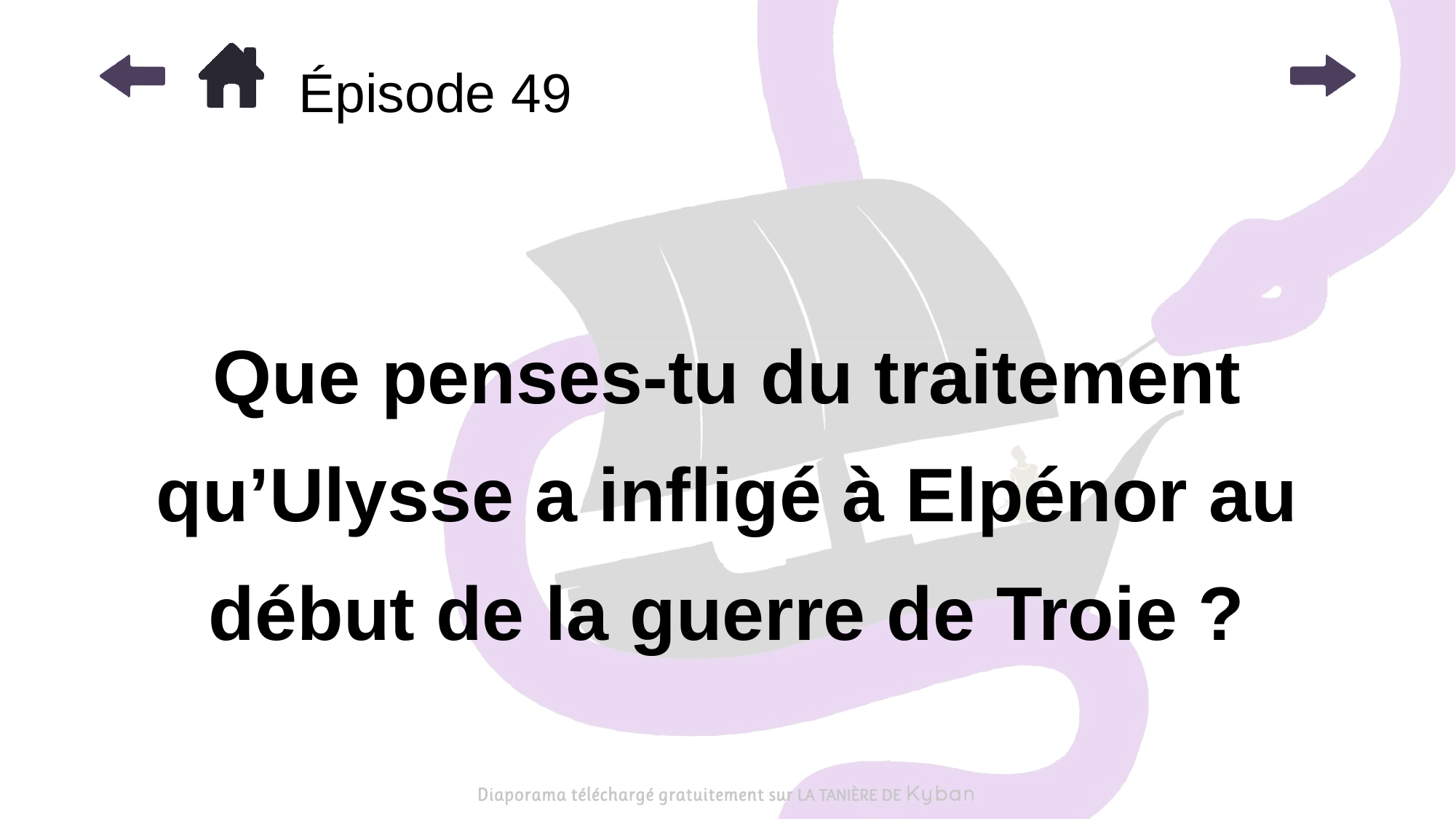

# Épisode 49
Que penses-tu du traitement qu’Ulysse a infligé à Elpénor au début de la guerre de Troie ?